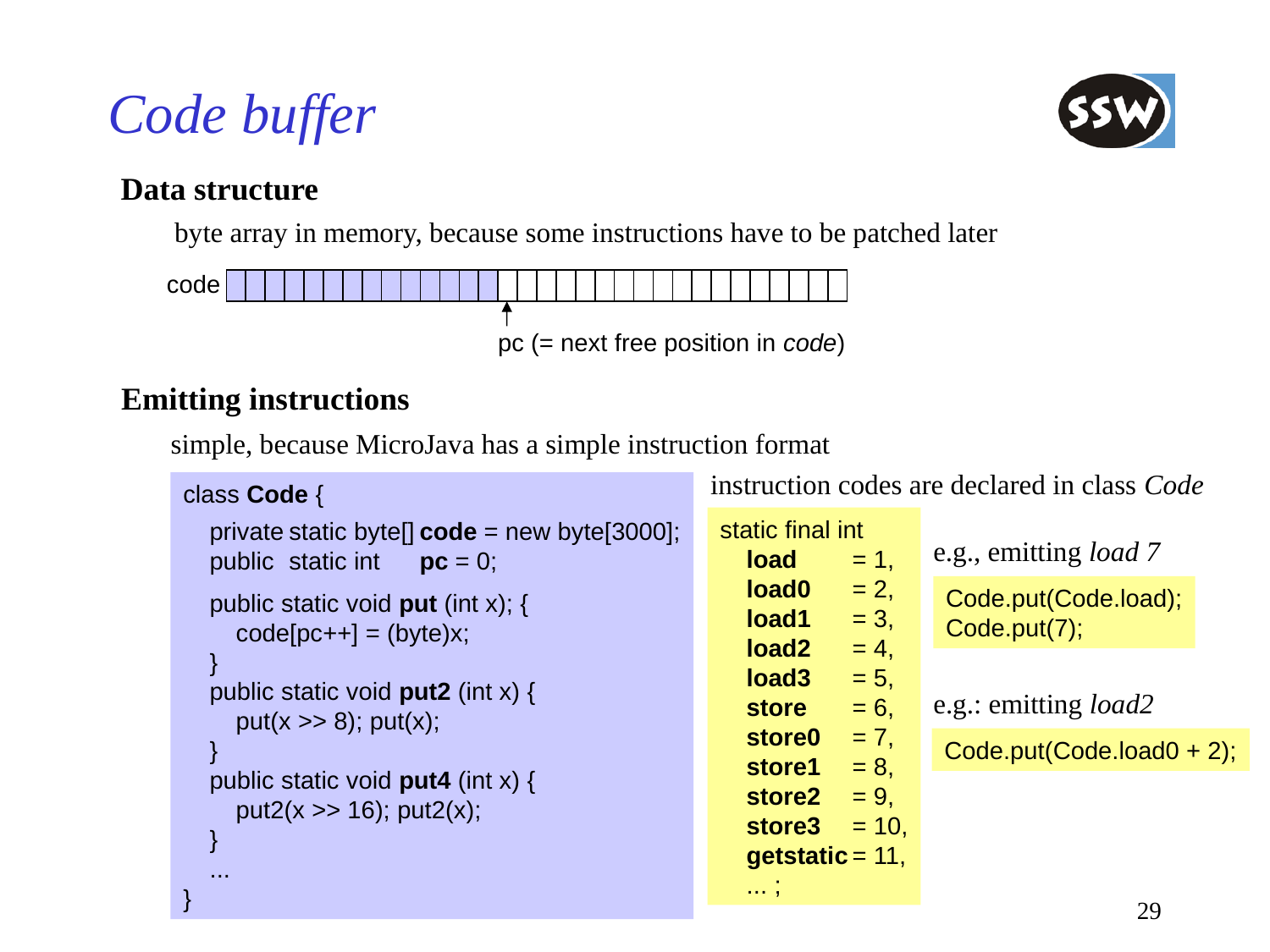

# Code buffer
Data structure
byte array in memory, because some instructions have to be patched later
code

pc (= next free position in code)
Emitting instructions
simple, because MicroJava has a simple instruction format
class Code {
	private	static byte[]	code = new byte[3000];
	public	static int	pc = 0;
	public static void put (int x); {
		code[pc++] = (byte)x;
	}
	public static void put2 (int x) {
		put(x >> 8); put(x);
	}
	public static void put4 (int x) {
		put2(x >> 16); put2(x);
	}
	...
}
instruction codes are declared in class Code
static final int
	load	= 1,
	load0	= 2,
	load1	= 3,
	load2	= 4,
	load3	= 5,
	store	= 6,
	store0	= 7,
	store1	= 8,
	store2	= 9,
	store3	= 10,
	getstatic	= 11,
	... ;
e.g., emitting load 7
Code.put(Code.load);
Code.put(7);
e.g.: emitting load2
Code.put(Code.load0 + 2);
29